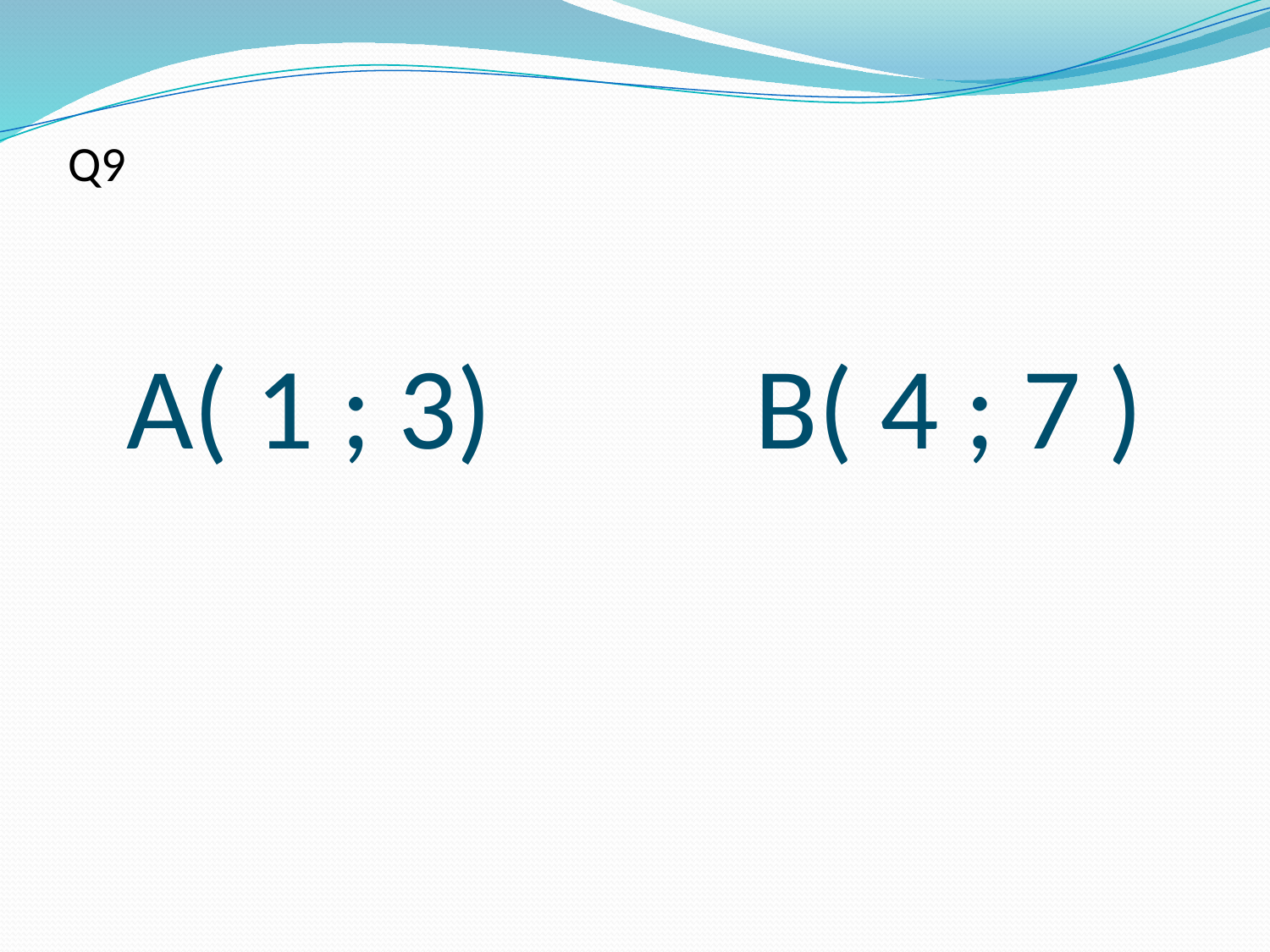

Q9
A( 1 ; 3)          B( 4 ; 7 )